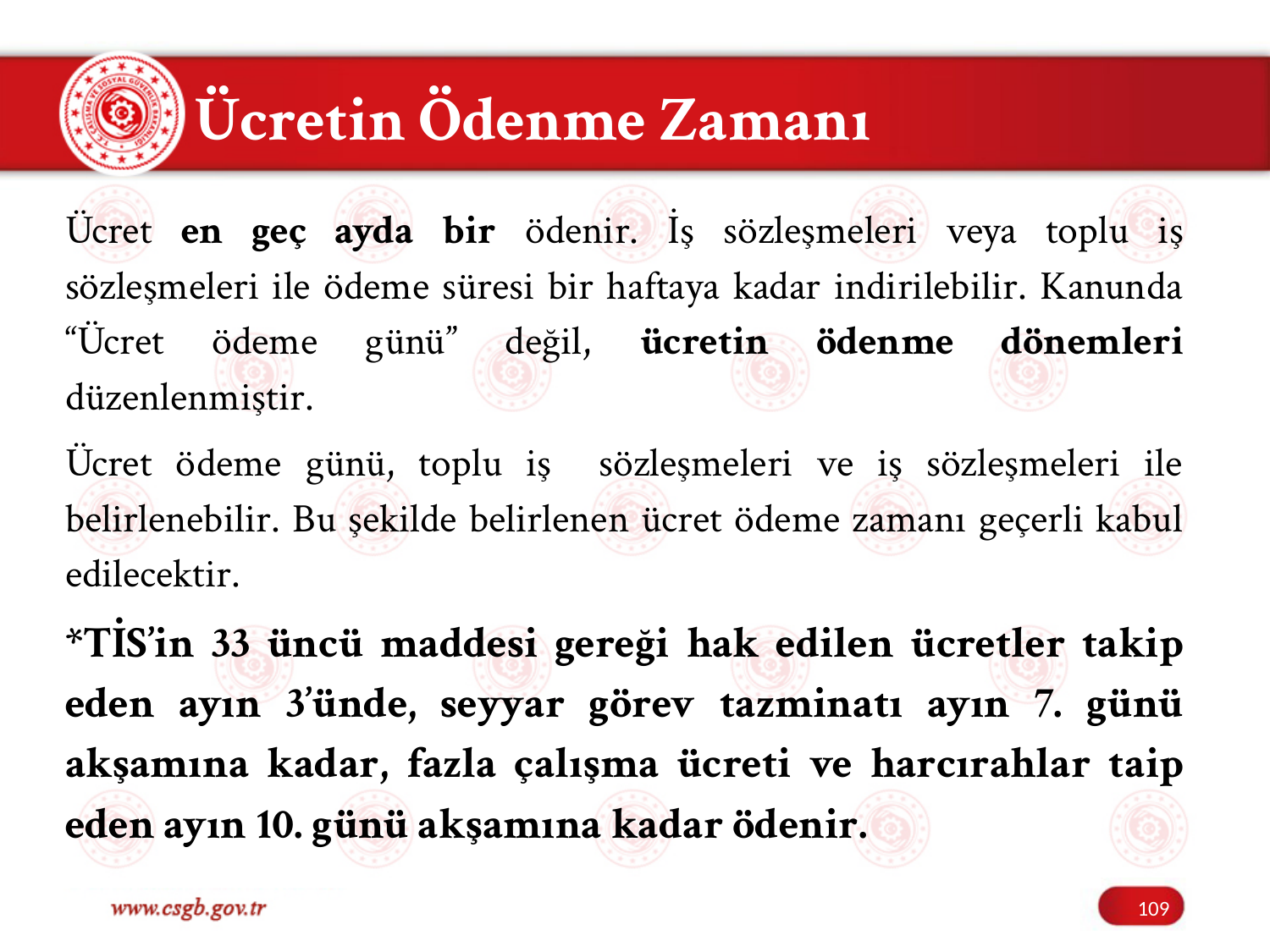

# Ücretin Ödenme Zamanı
Ücret en geç ayda bir ödenir. İş sözleşmeleri veya toplu iş sözleşmeleri ile ödeme süresi bir haftaya kadar indirilebilir. Kanunda “Ücret ödeme günü” değil, ücretin ödenme dönemleri düzenlenmiştir.
Ücret ödeme günü, toplu iş  sözleşmeleri ve iş sözleşmeleri ile belirlenebilir. Bu şekilde belirlenen ücret ödeme zamanı geçerli kabul edilecektir.
*TİS’in 33 üncü maddesi gereği hak edilen ücretler takip eden ayın 3’ünde, seyyar görev tazminatı ayın 7. günü akşamına kadar, fazla çalışma ücreti ve harcırahlar taip eden ayın 10. günü akşamına kadar ödenir.
109